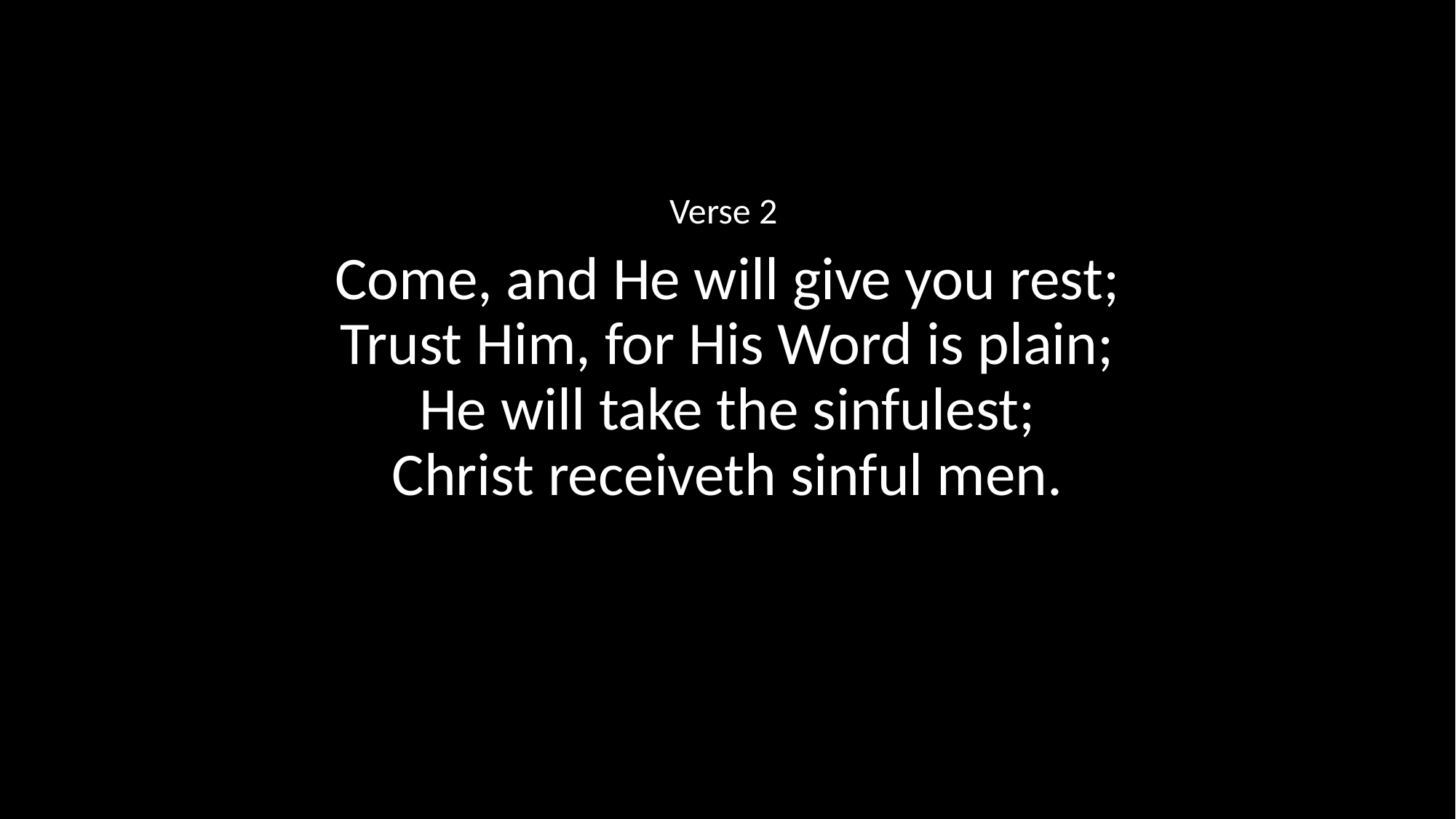

Verse 2
Come, and He will give you rest;
Trust Him, for His Word is plain;
He will take the sinfulest;
Christ receiveth sinful men.